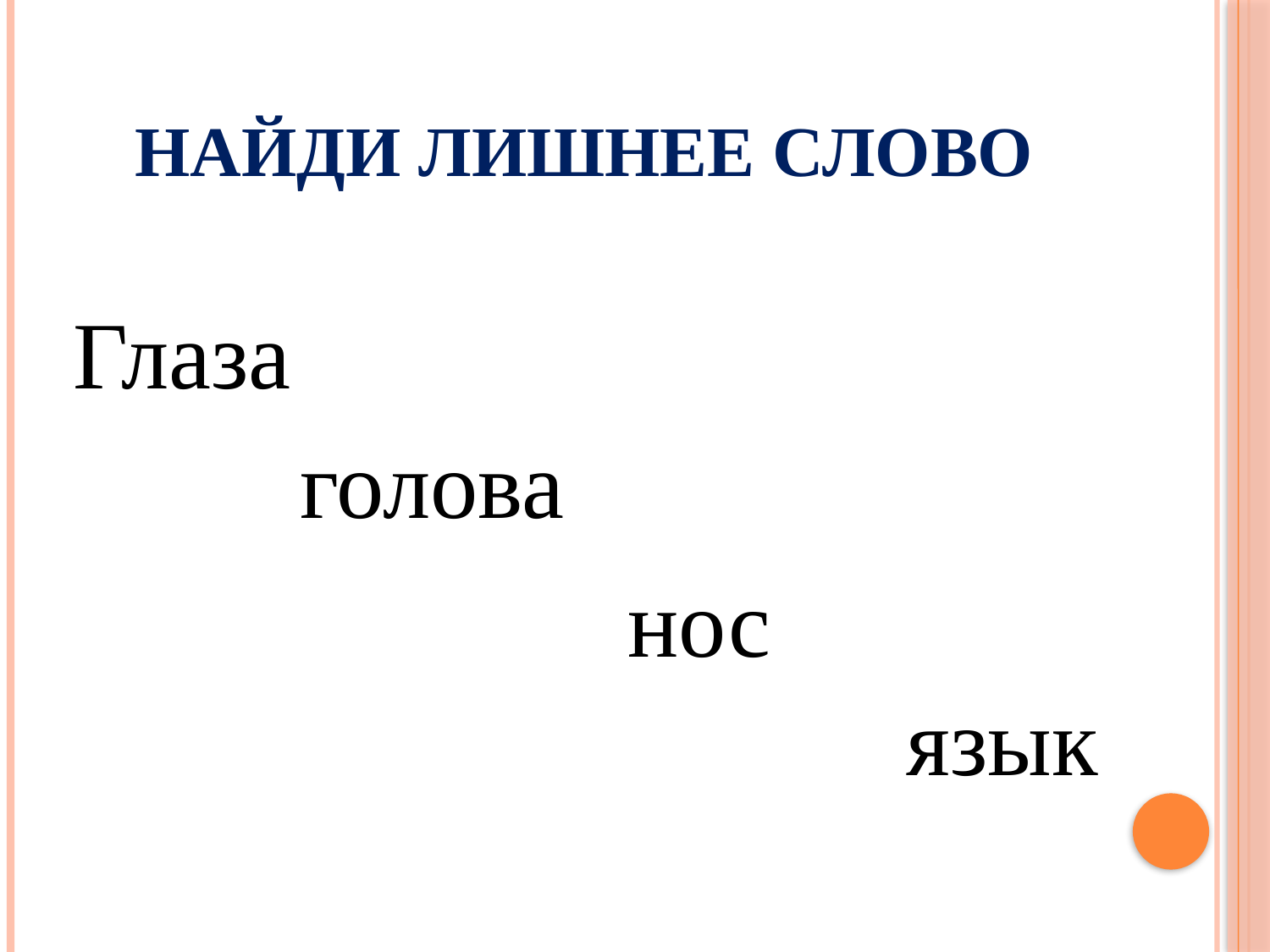

# Найди лишнее слово

Глаза
голова
нос
язык